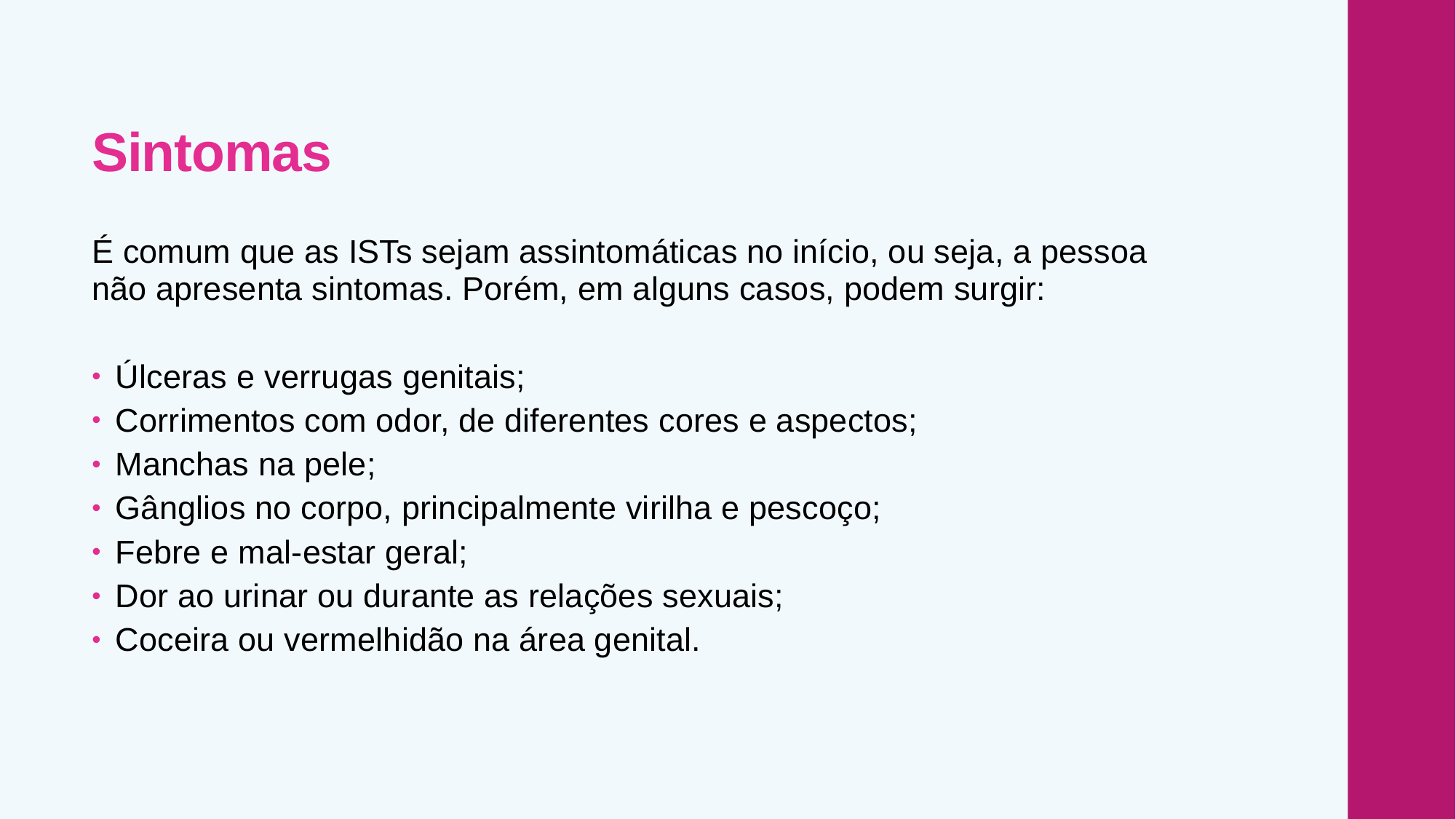

# Sintomas
É comum que as ISTs sejam assintomáticas no início, ou seja, a pessoa não apresenta sintomas. Porém, em alguns casos, podem surgir:

Úlceras e verrugas genitais;
Corrimentos com odor, de diferentes cores e aspectos;
Manchas na pele;
Gânglios no corpo, principalmente virilha e pescoço;
Febre e mal-estar geral;
Dor ao urinar ou durante as relações sexuais;
Coceira ou vermelhidão na área genital.